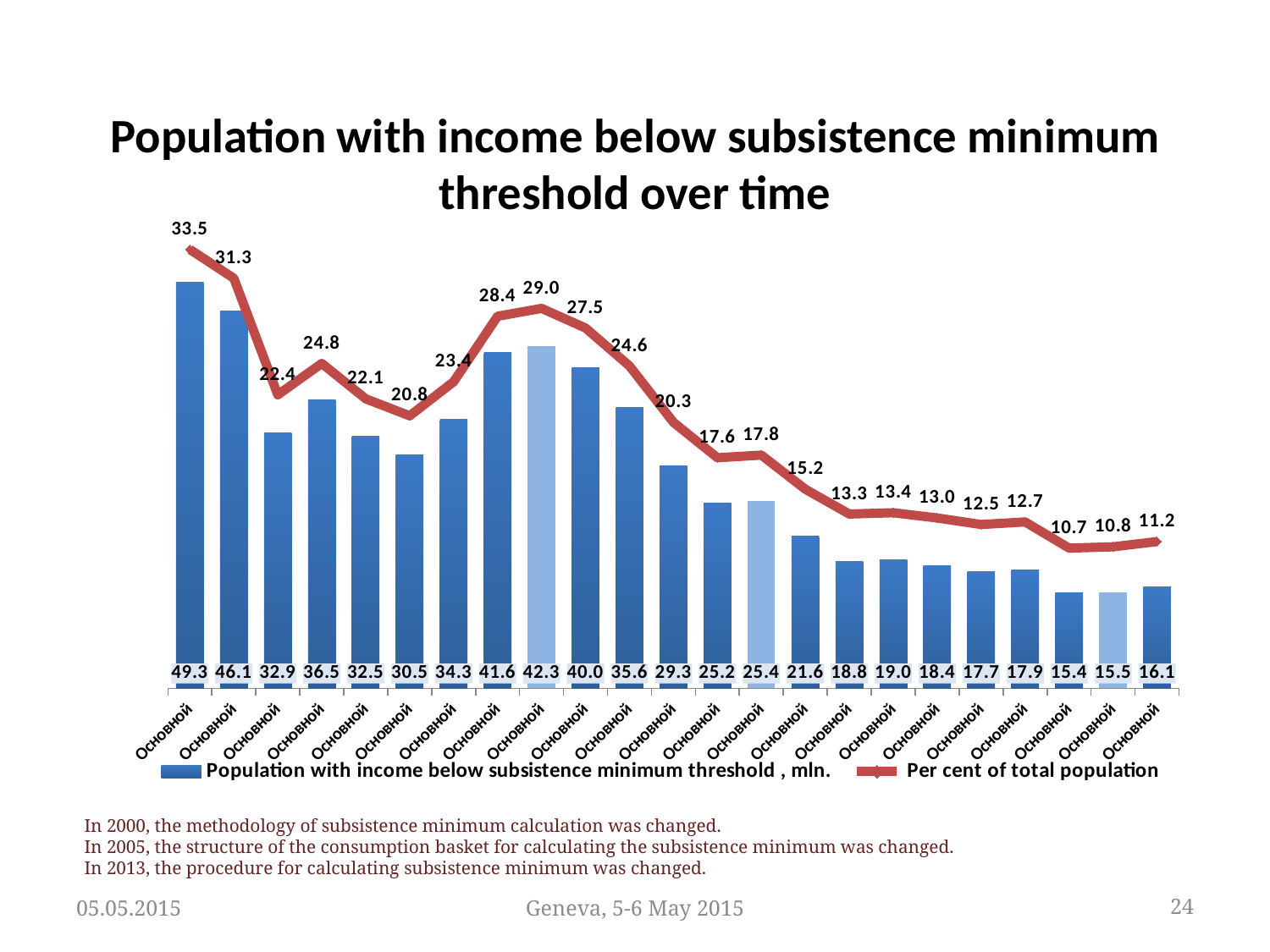

# Population with income below subsistence minimum threshold over time

### Chart

| Category | Population with income below subsistence minimum threshold , mln. |  Per cent of total population |
|---|---|---|
| 1992 | 49.3 | 33.5 |
| 1993 | 46.1 | 31.3 |
| 1994 | 32.9 | 22.4 |
| 1995 | 36.5 | 24.8 |
| 1996 | 32.5 | 22.1 |
| 1997 | 30.5 | 20.8 |
| 1998 | 34.3 | 23.4 |
| 1999 | 41.6 | 28.4 |
| 2000 | 42.3 | 29.0 |
| 2001 | 40.0 | 27.5 |
| 2002 | 35.6 | 24.6 |
| 2003 | 29.3 | 20.3 |
| 2004 | 25.2 | 17.6 |
| 2005 | 25.4 | 17.8 |
| 2006 | 21.6 | 15.2 |
| 2007 | 18.8 | 13.3 |
| 2008 | 19.0 | 13.4 |
| 2009 | 18.4 | 13.0 |
| 2010 | 17.7 | 12.5 |
| 2011 | 17.9 | 12.7 |
| 2012 | 15.4 | 10.7 |
| 2013 | 15.5 | 10.8 |
| 2014 | 16.1 | 11.2 |
In 2000, the methodology of subsistence minimum calculation was changed.
In 2005, the structure of the consumption basket for calculating the subsistence minimum was changed.
In 2013, the procedure for calculating subsistence minimum was changed.
05.05.2015
Geneva, 5-6 May 2015
24